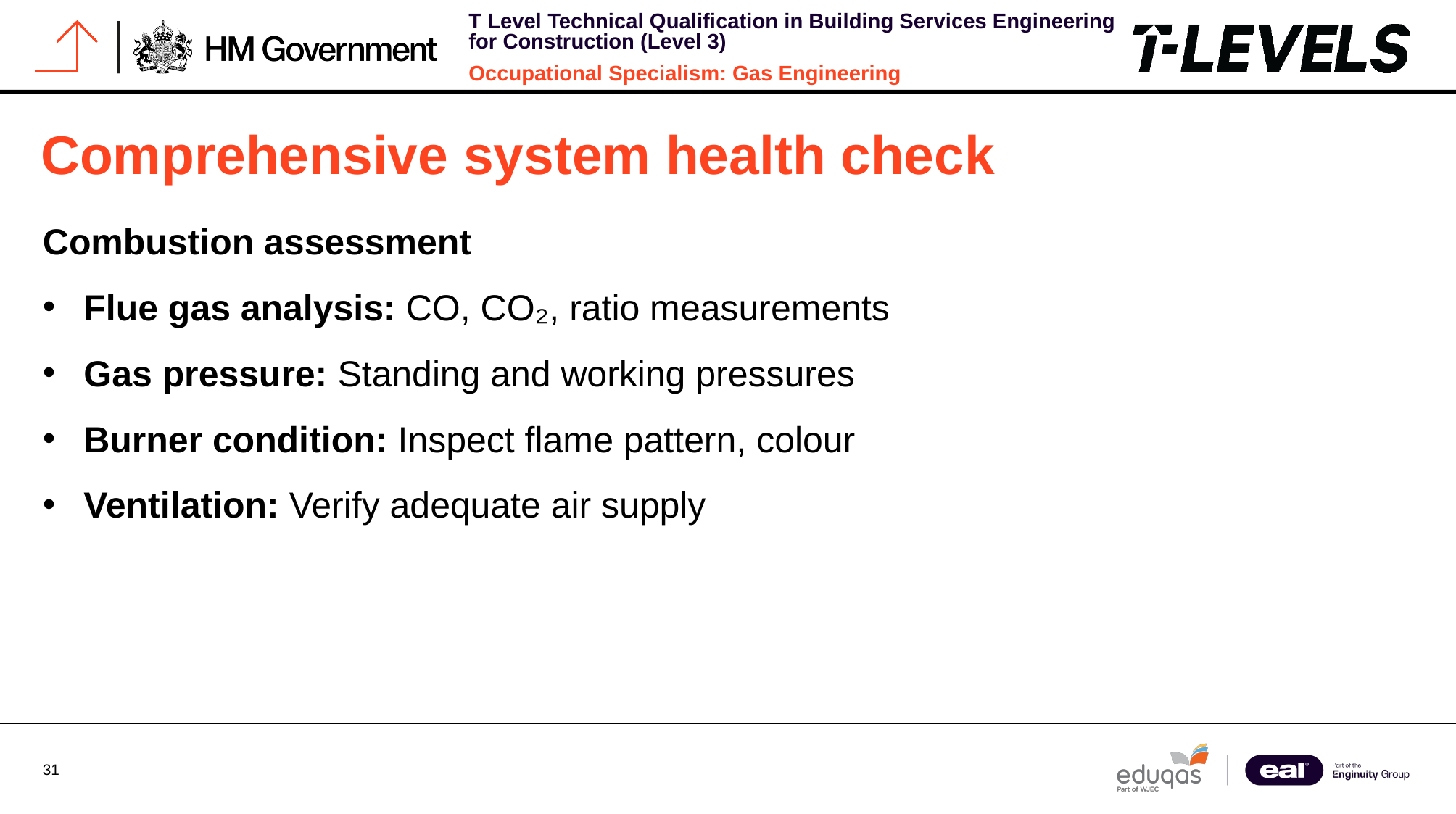

# Comprehensive system health check
Combustion assessment
Flue gas analysis: CO, CO₂, ratio measurements
Gas pressure: Standing and working pressures
Burner condition: Inspect flame pattern, colour
Ventilation: Verify adequate air supply